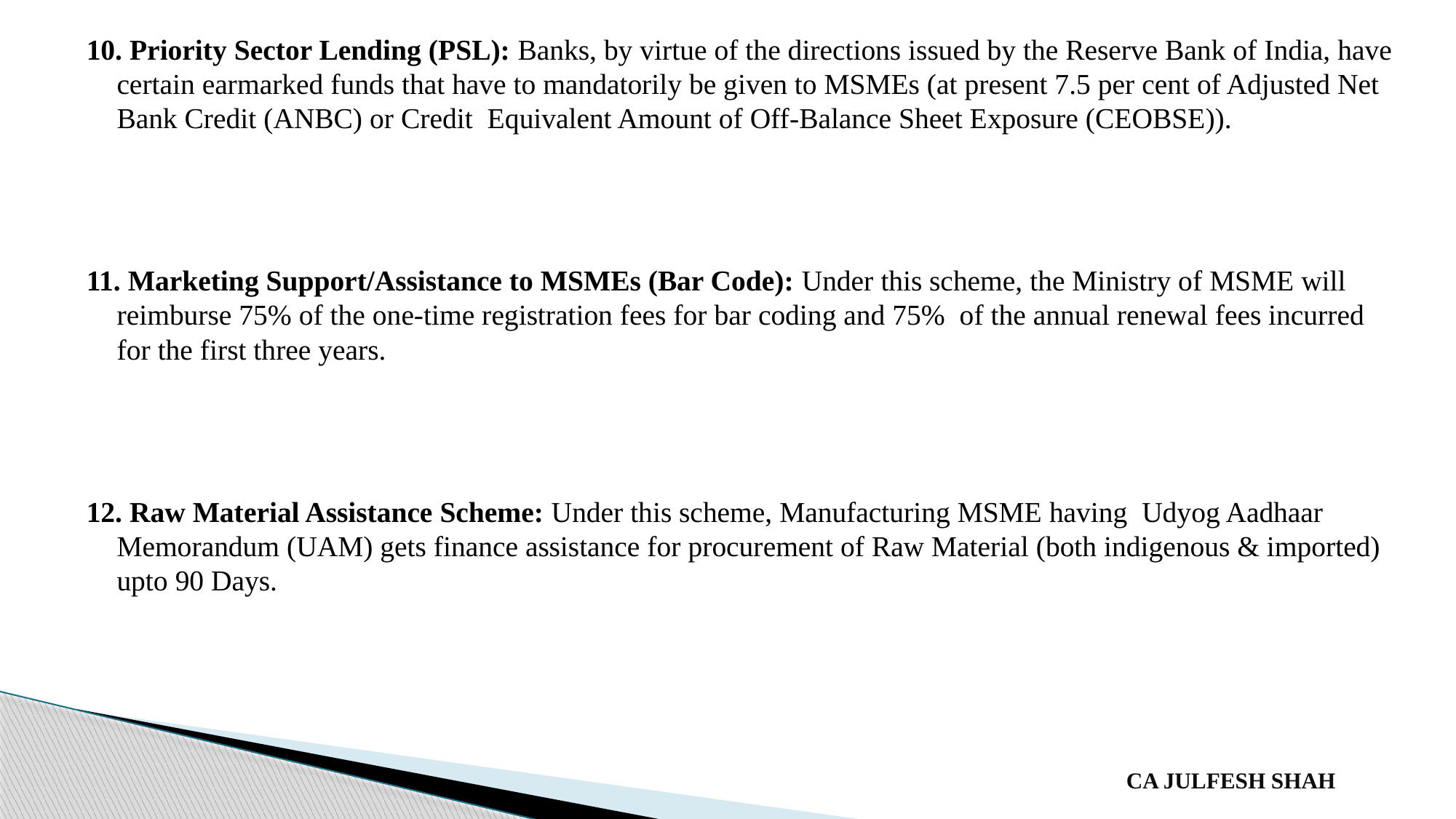

10. Priority Sector Lending (PSL): Banks, by virtue of the directions issued by the Reserve Bank of India, have certain earmarked funds that have to mandatorily be given to MSMEs (at present 7.5 per cent of Adjusted Net Bank Credit (ANBC) or Credit  Equivalent Amount of Off-Balance Sheet Exposure (CEOBSE)).

11. Marketing Support/Assistance to MSMEs (Bar Code): Under this scheme, the Ministry of MSME will reimburse 75% of the one-time registration fees for bar coding and 75%  of the annual renewal fees incurred for the first three years.

12. Raw Material Assistance Scheme: Under this scheme, Manufacturing MSME having  Udyog Aadhaar Memorandum (UAM) gets finance assistance for procurement of Raw Material (both indigenous & imported) upto 90 Days.

CA JULFESH SHAH